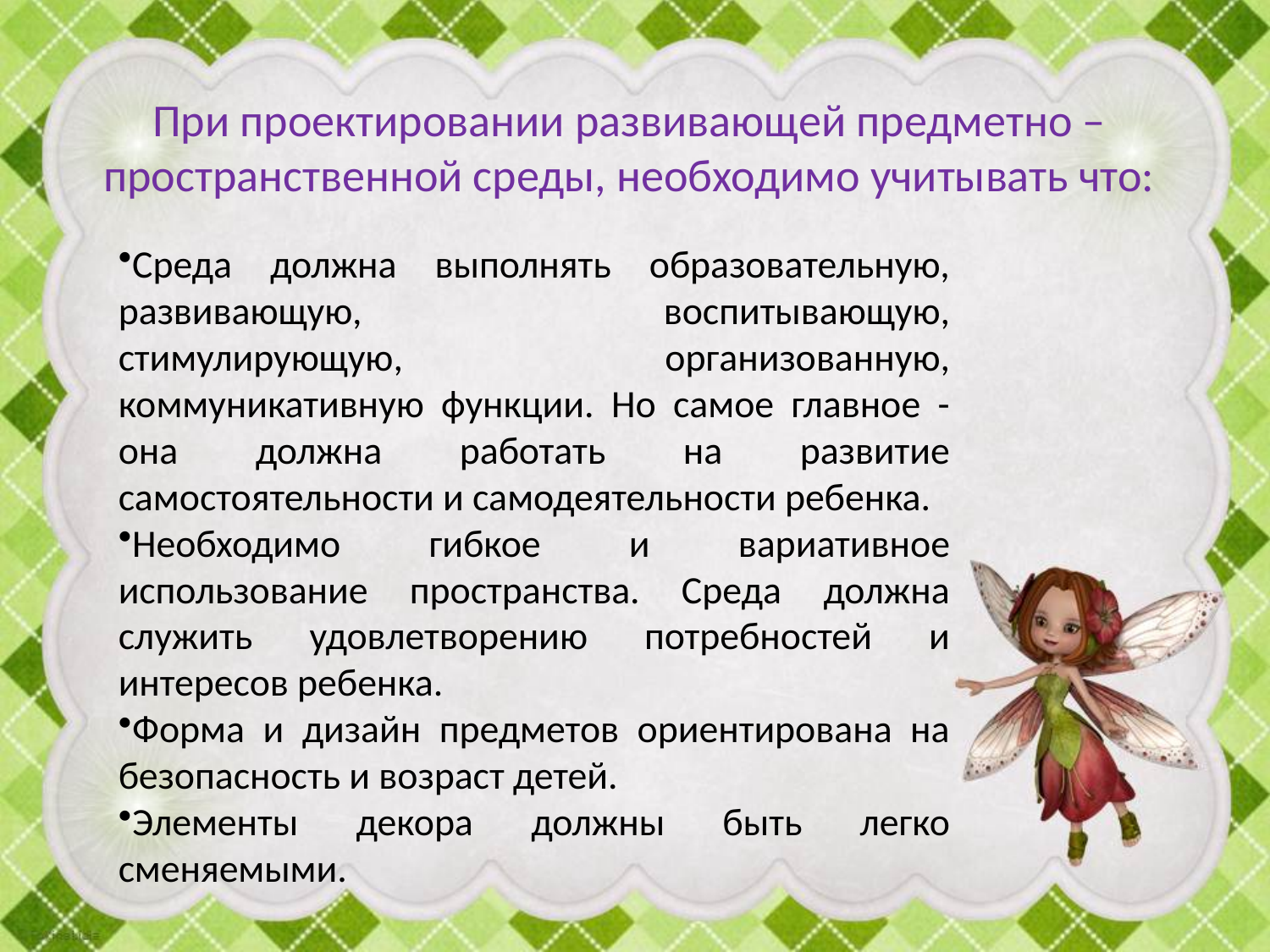

При проектировании развивающей предметно – пространственной среды, необходимо учитывать что:

Среда должна выполнять образовательную, развивающую, воспитывающую, стимулирующую, организованную, коммуникативную функции. Но самое главное - она должна работать на развитие самостоятельности и самодеятельности ребенка.
Необходимо гибкое и вариативное использование пространства. Среда должна служить удовлетворению потребностей и интересов ребенка.
Форма и дизайн предметов ориентирована на безопасность и возраст детей.
Элементы декора должны быть легко сменяемыми.